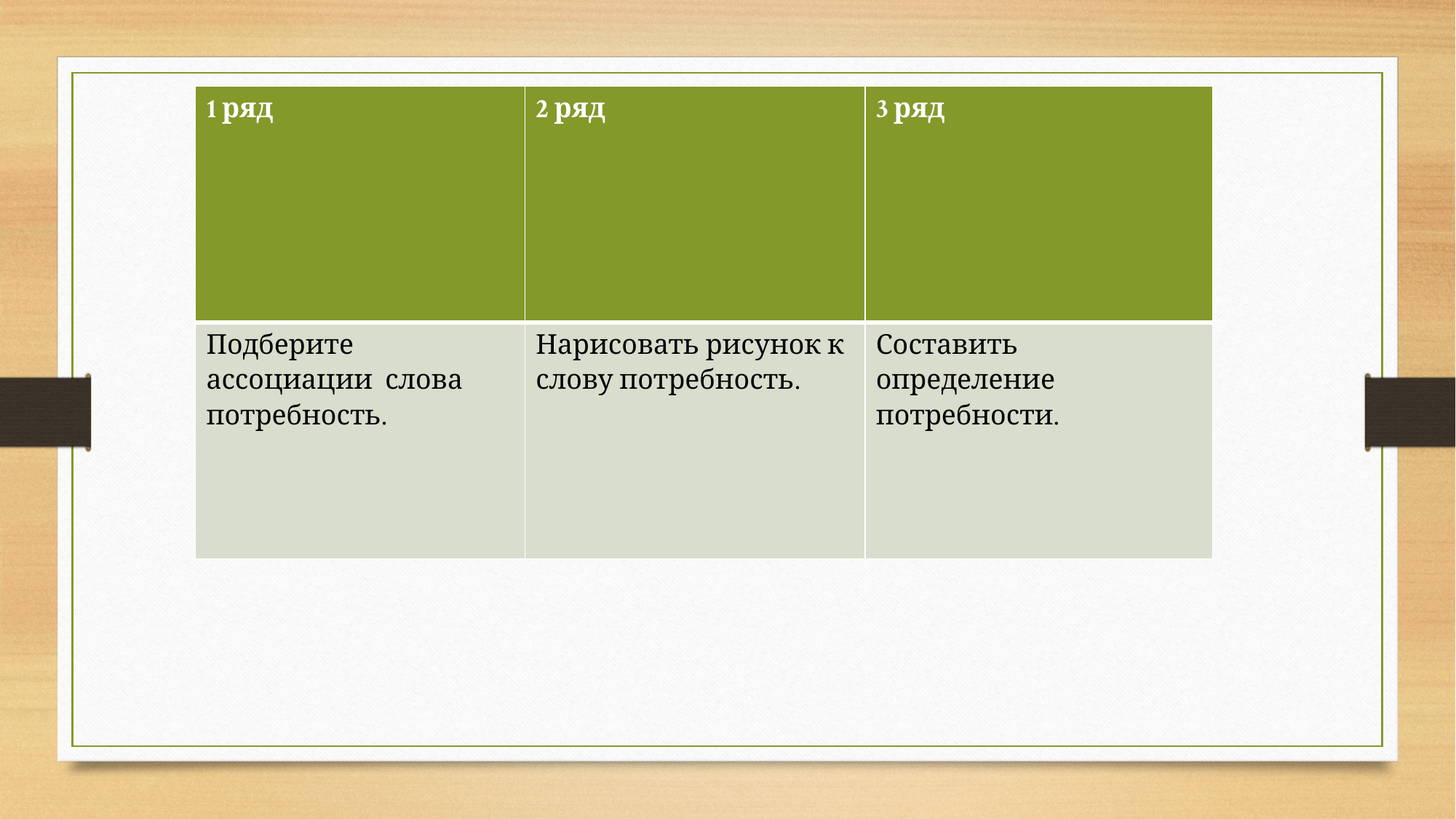

| 1 ряд | 2 ряд | 3 ряд |
| --- | --- | --- |
| Подберите ассоциации слова потребность. | Нарисовать рисунок к слову потребность. | Составить определение потребности. |